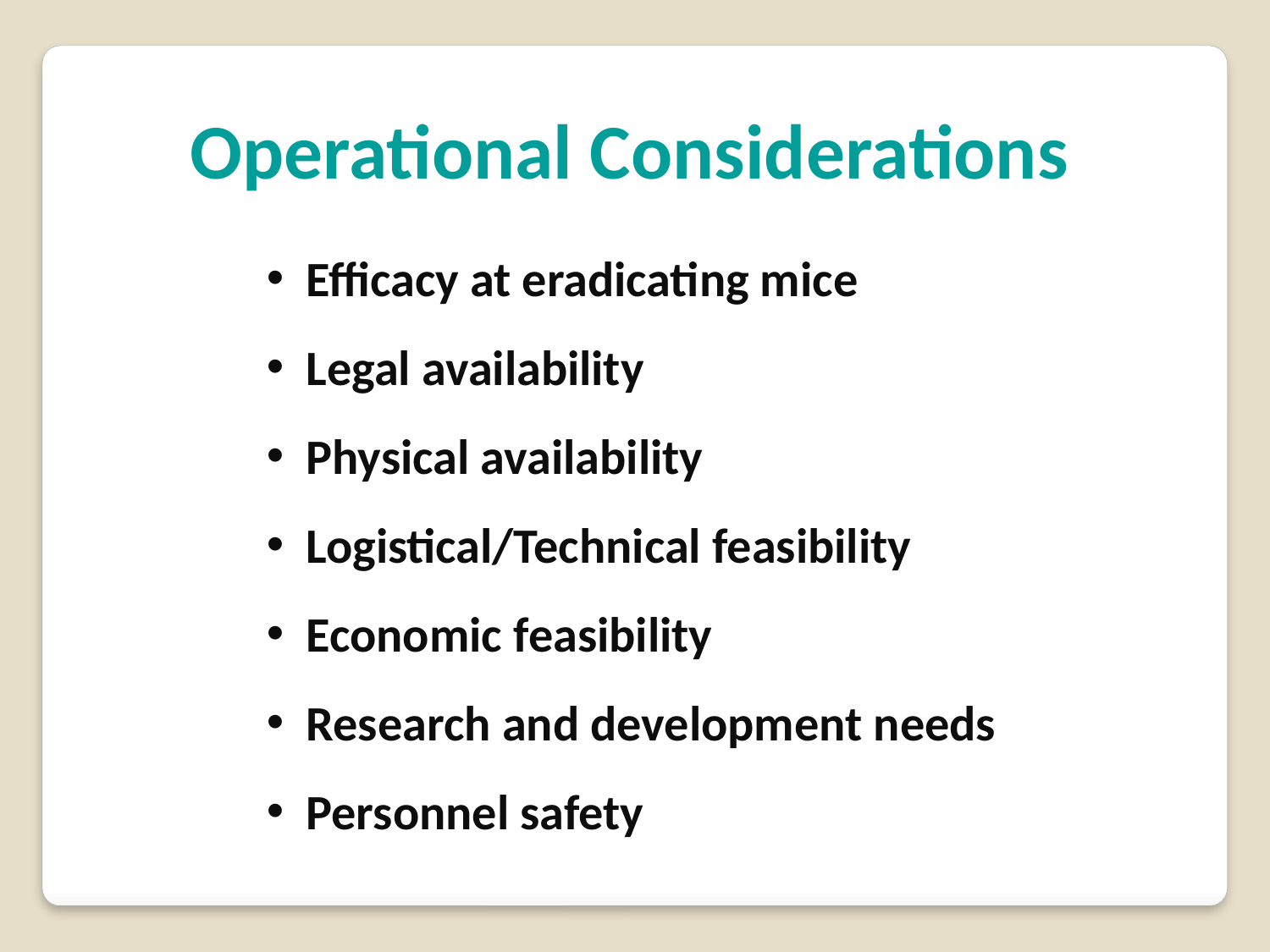

Operational Considerations

  Efficacy at eradicating mice
  Legal availability
  Physical availability
  Logistical/Technical feasibility
  Economic feasibility
  Research and development needs
  Personnel safety